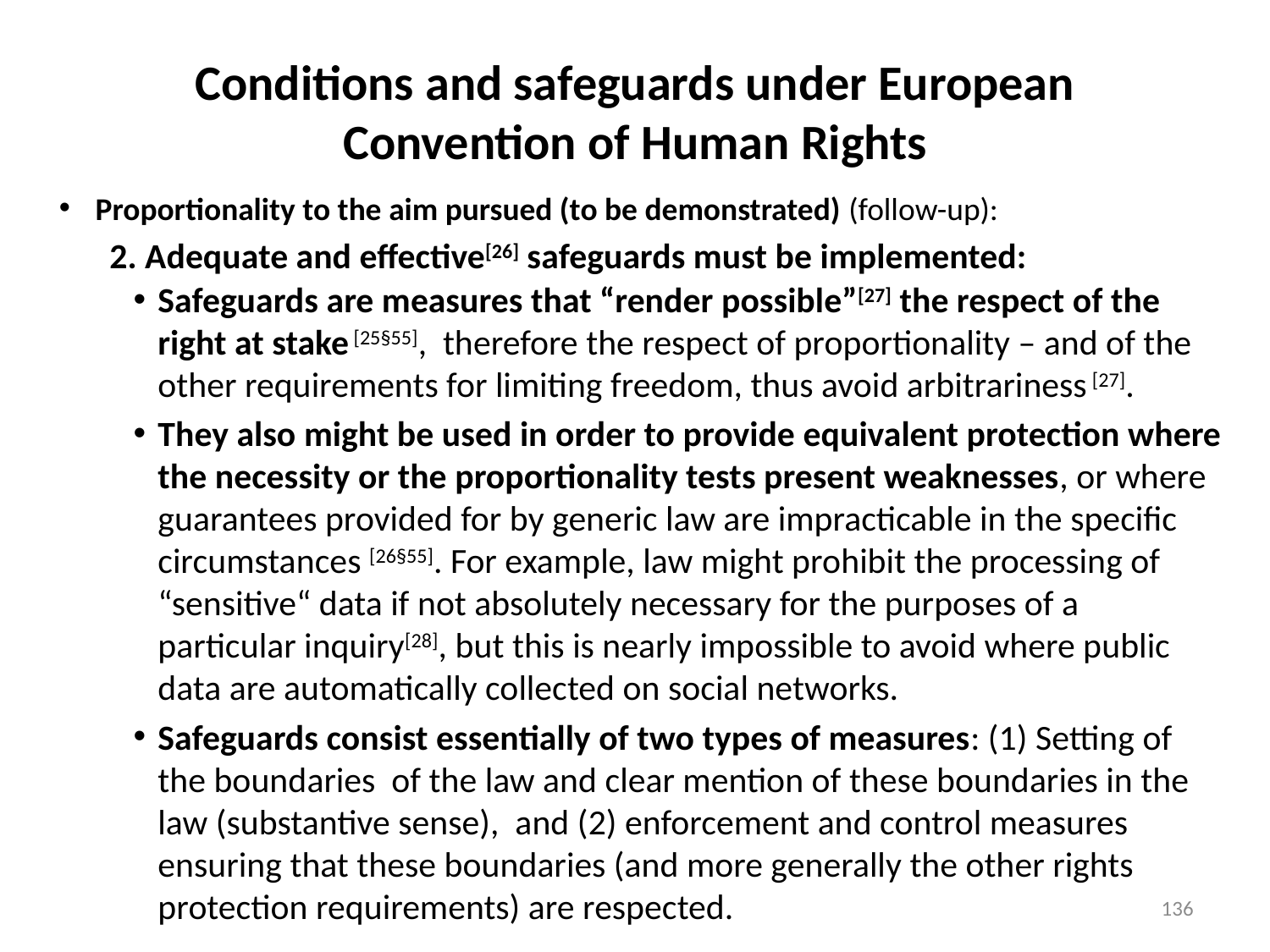

# Conditions and safeguards under European Convention of Human Rights
Proportionality to the aim pursued (to be demonstrated) (follow-up):
2. Adequate and effective[26] safeguards must be implemented:
Safeguards are measures that “render possible”[27] the respect of the right at stake [25§55],  therefore the respect of proportionality – and of the other requirements for limiting freedom, thus avoid arbitrariness [27].
They also might be used in order to provide equivalent protection where the necessity or the proportionality tests present weaknesses, or where guarantees provided for by generic law are impracticable in the specific circumstances [26§55]. For example, law might prohibit the processing of “sensitive“ data if not absolutely necessary for the purposes of a particular inquiry[28], but this is nearly impossible to avoid where public data are automatically collected on social networks.
Safeguards consist essentially of two types of measures: (1) Setting of the boundaries  of the law and clear mention of these boundaries in the law (substantive sense),  and (2) enforcement and control measures ensuring that these boundaries (and more generally the other rights protection requirements) are respected.
136